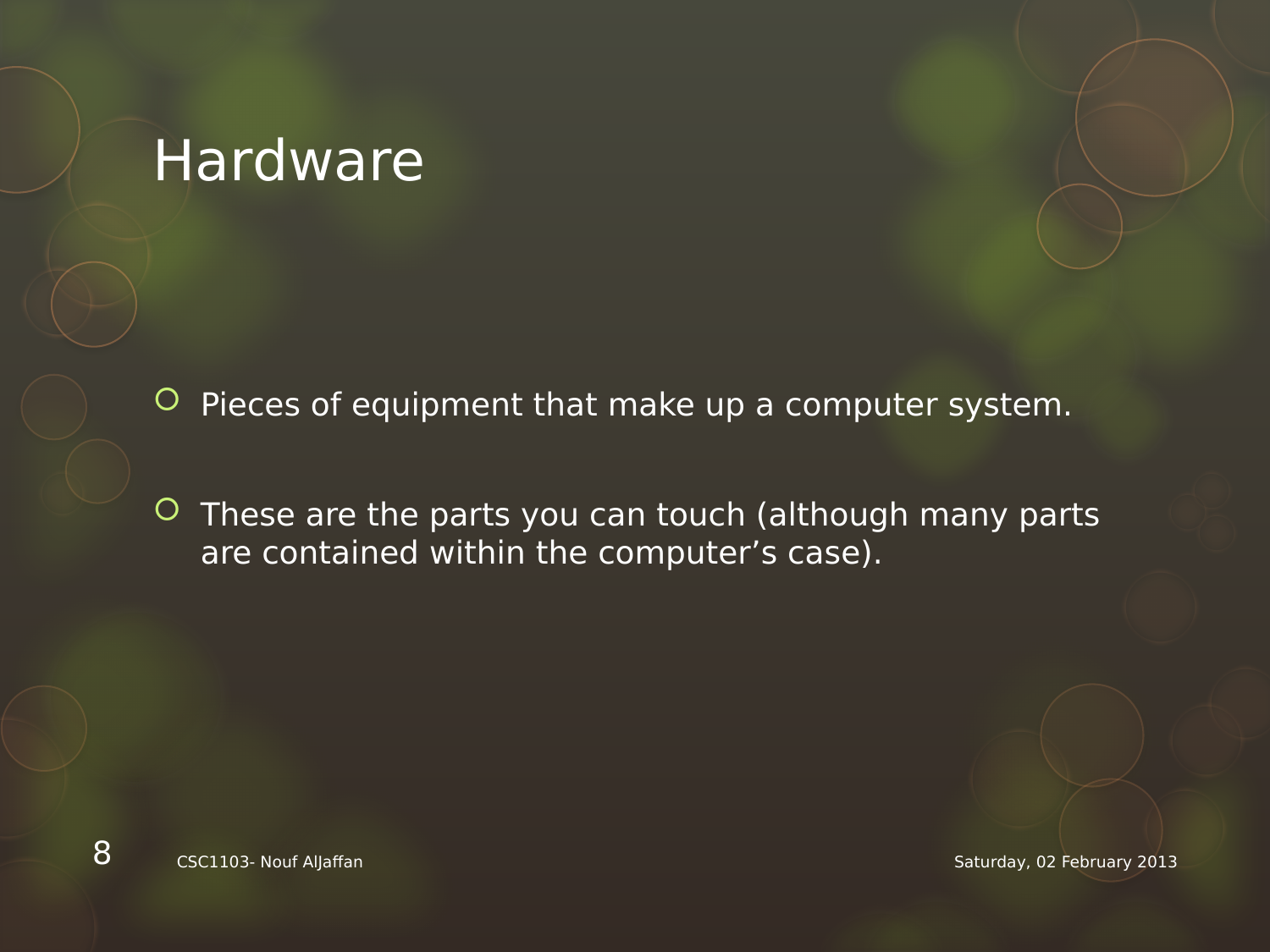

# Hardware
Pieces of equipment that make up a computer system.

These are the parts you can touch (although many parts are contained within the computer’s case).

8
CSC1103- Nouf AlJaffan
Saturday, 02 February 2013